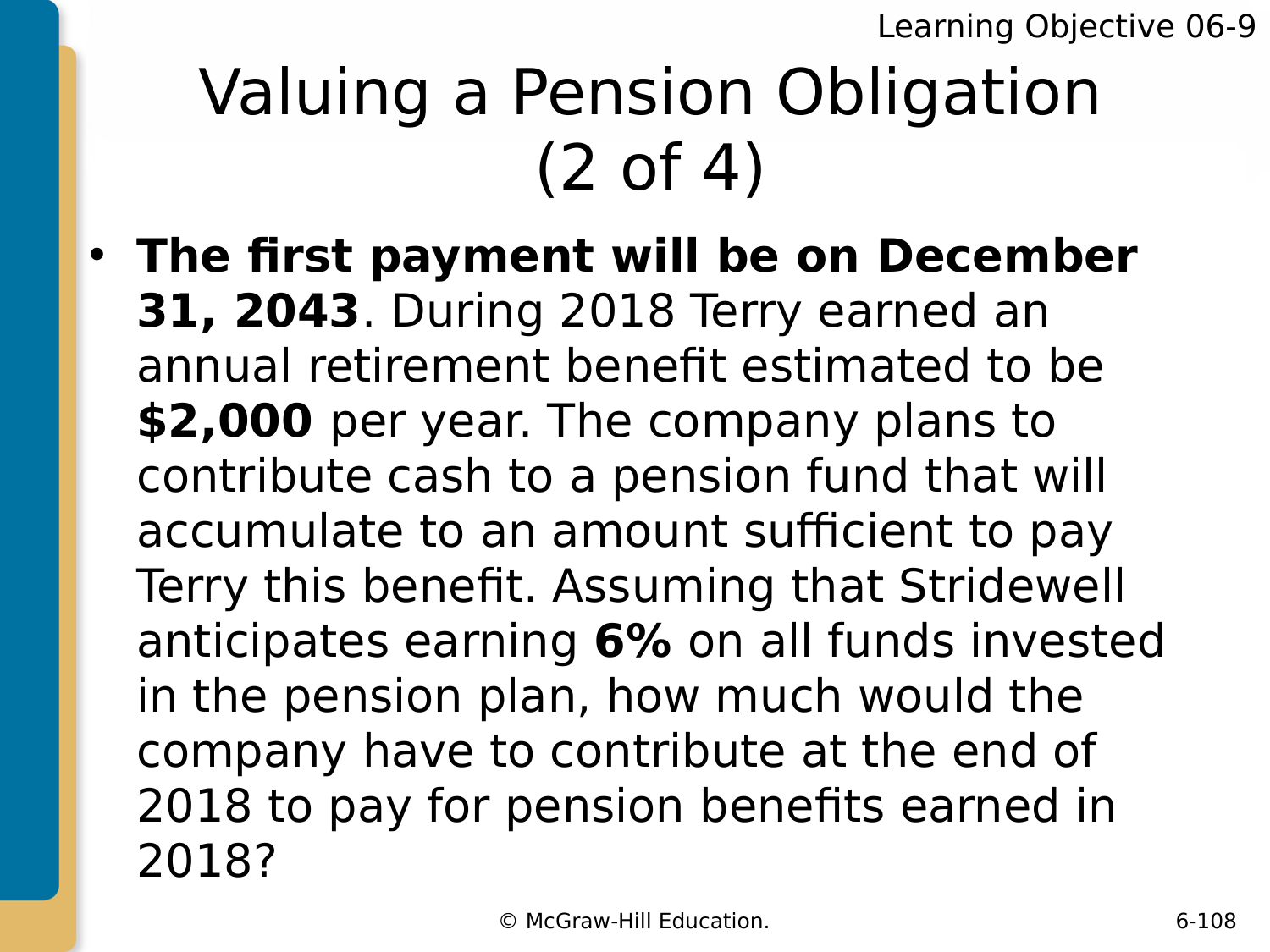

Learning Objective 06-9
# Valuing a Pension Obligation (2 of 4)
The first payment will be on December 31, 2043. During 2018 Terry earned an annual retirement benefit estimated to be $2,000 per year. The company plans to contribute cash to a pension fund that will accumulate to an amount sufficient to pay Terry this benefit. Assuming that Stridewell anticipates earning 6% on all funds invested in the pension plan, how much would the company have to contribute at the end of 2018 to pay for pension benefits earned in 2018?